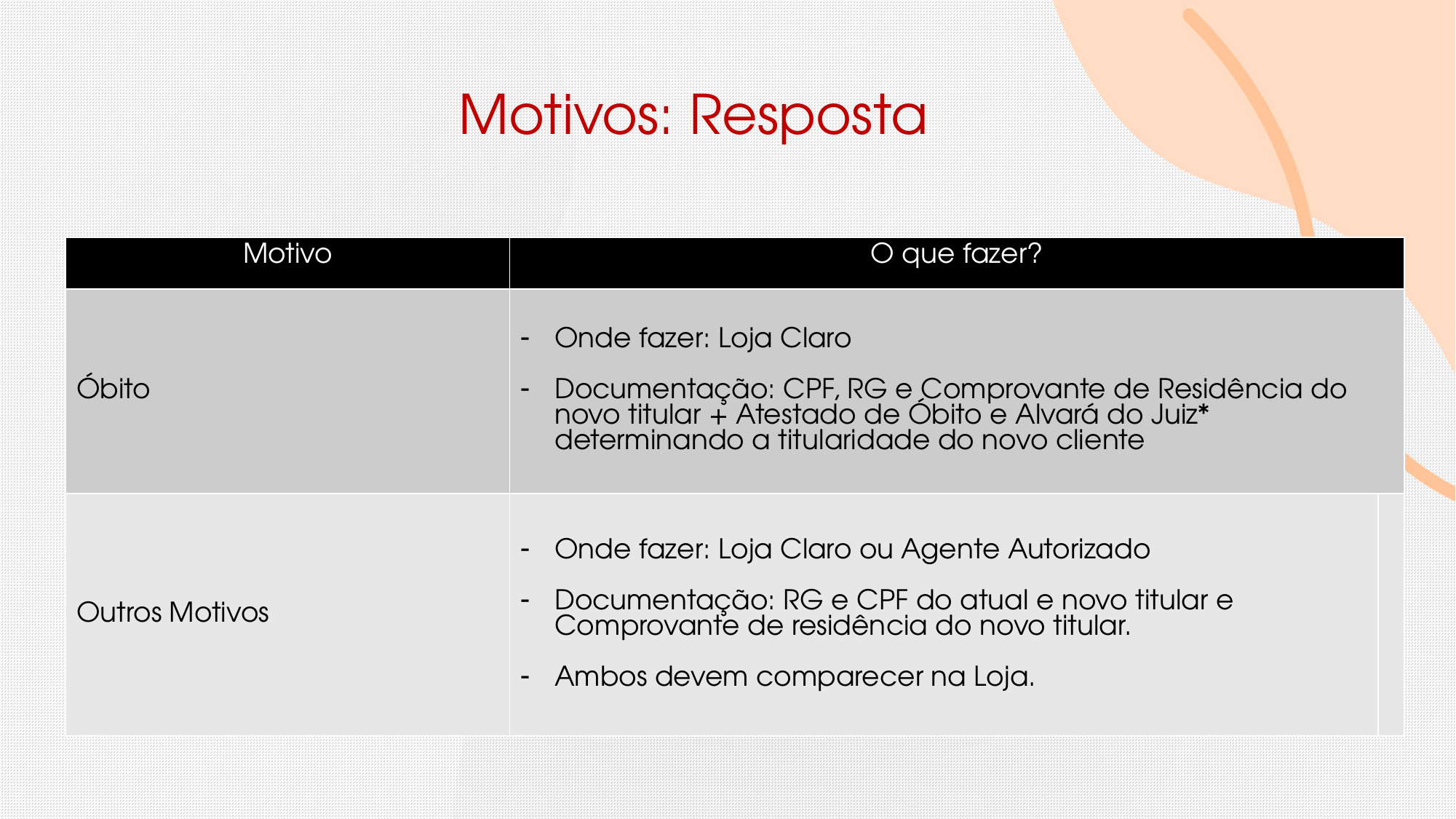

Motivos: Resposta
| Motivo | O que fazer? |  |
| --- | --- | --- |
| Óbito | Onde fazer: Loja Claro Documentação: CPF, RG e Comprovante de Residência do novo titular + Atestado de Óbito e Alvará do Juiz\* determinando a titularidade do novo cliente |  |
| Outros Motivos | Onde fazer: Loja Claro ou Agente Autorizado Documentação: RG e CPF do atual e novo titular e Comprovante de residência do novo titular. Ambos devem comparecer na Loja. |  |